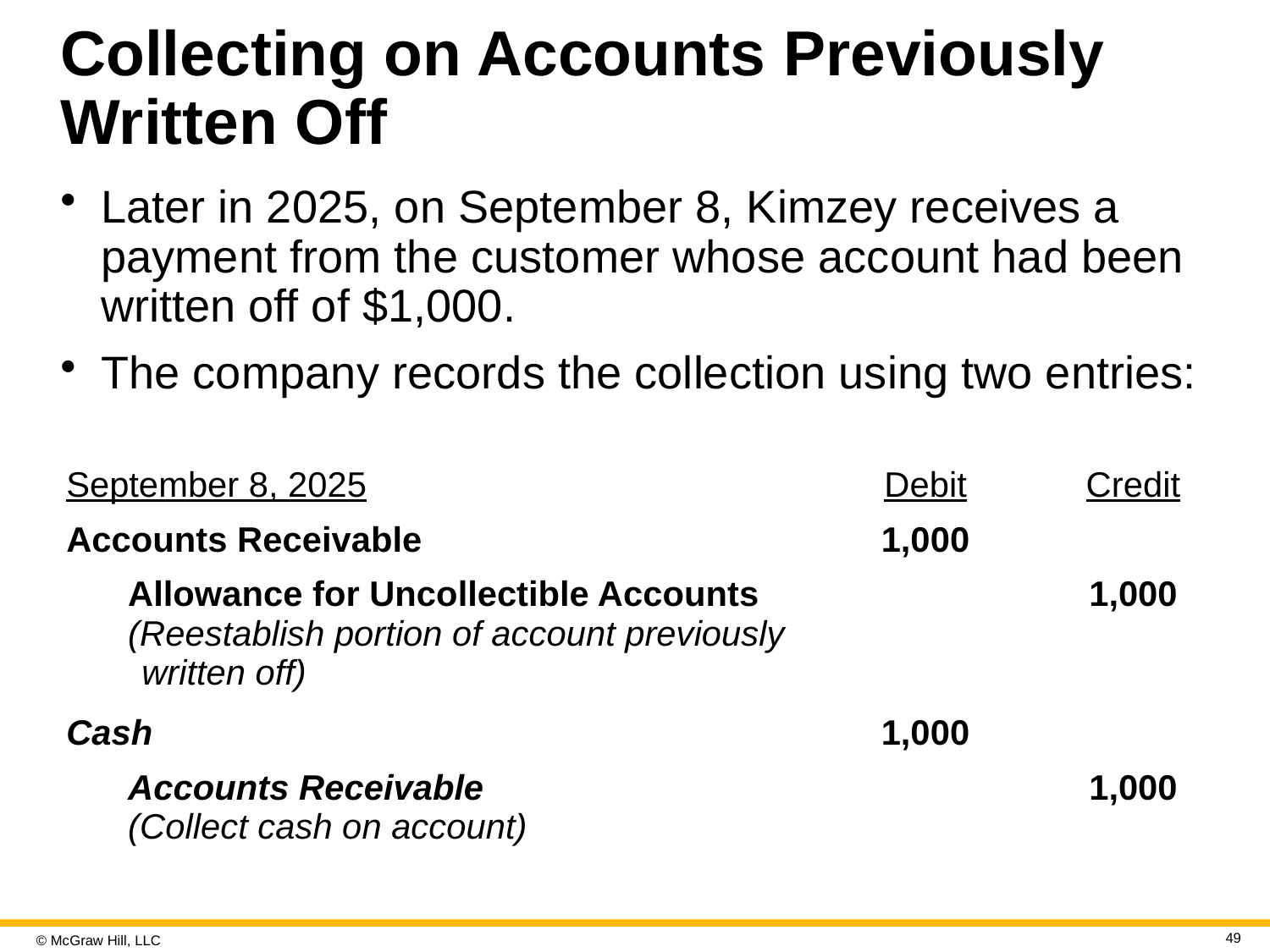

# Collecting on Accounts Previously Written Off
Later in 2025, on September 8, Kimzey receives a payment from the customer whose account had been written off of $1,000.
The company records the collection using two entries:
| September 8, 2025 | Debit | Credit |
| --- | --- | --- |
| Accounts Receivable | 1,000 |  |
| Allowance for Uncollectible Accounts (Reestablish portion of account previously written off) |  | 1,000 |
| Cash | 1,000 |  |
| Accounts Receivable (Collect cash on account) |  | 1,000 |
49